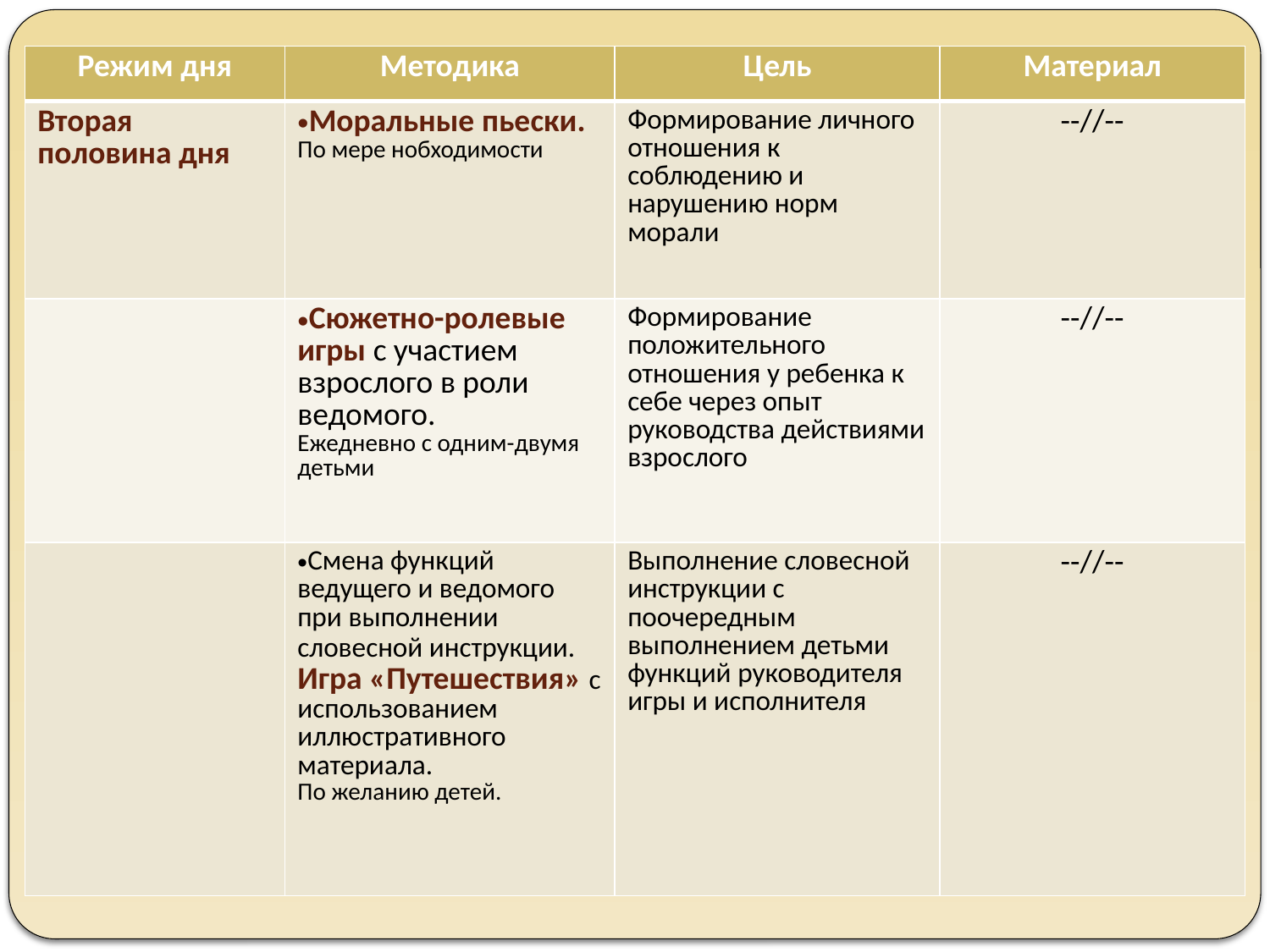

| Режим дня | Методика | Цель | Материал |
| --- | --- | --- | --- |
| Вторая половина дня | Моральные пьески. По мере нобходимости | Формирование личного отношения к соблюдению и нарушению норм морали | --//-- |
|  | Сюжетно-ролевые игры с участием взрослого в роли ведомого. Ежедневно с одним-двумя детьми | Формирование положительного отношения у ребенка к себе через опыт руководства действиями взрослого | --//-- |
|  | Смена функций ведущего и ведомого при выполнении словесной инструкции. Игра «Путешествия» с использованием иллюстративного материала. По желанию детей. | Выполнение словесной инструкции с поочередным выполнением детьми функций руководителя игры и исполнителя | --//-- |